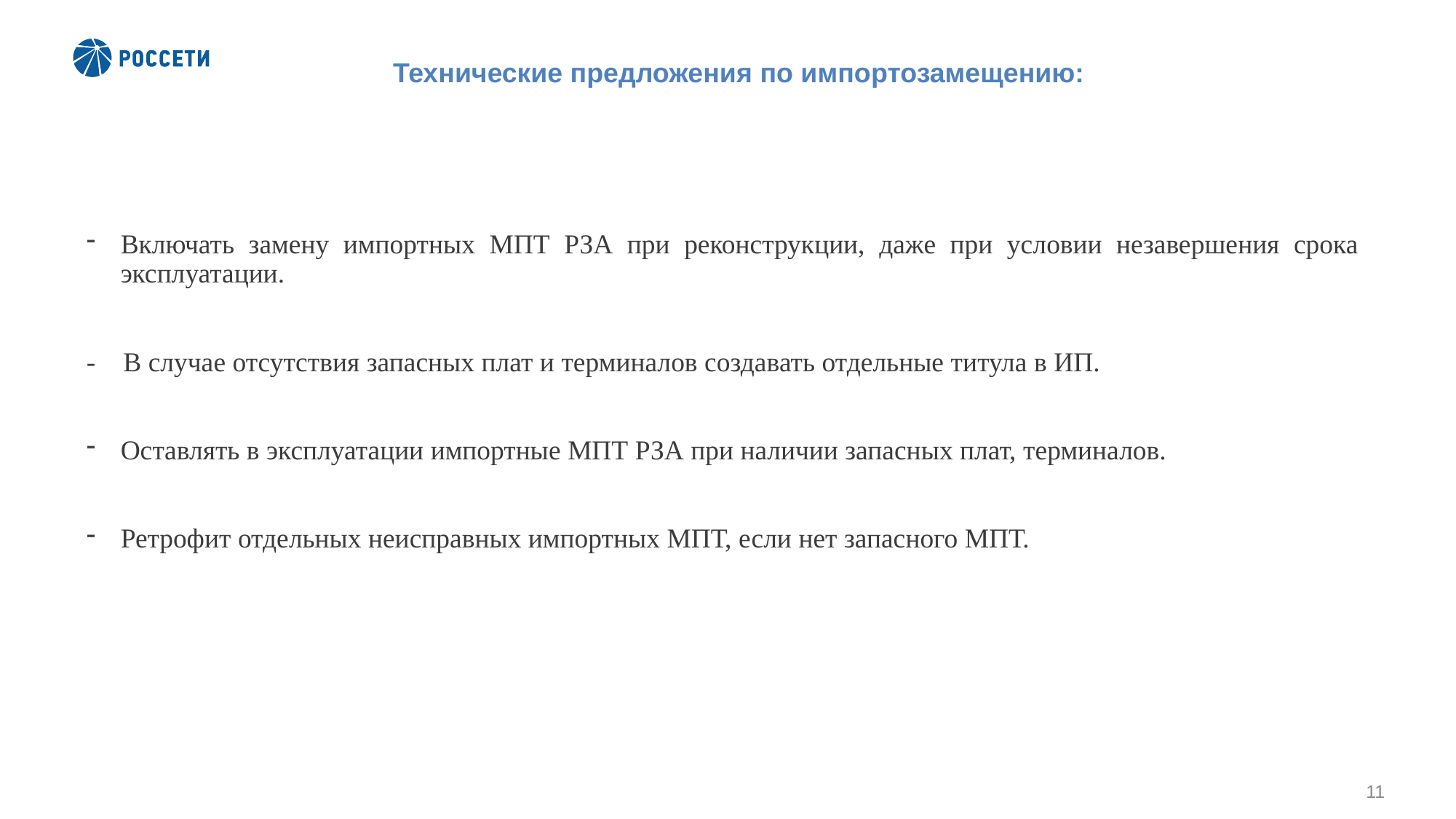

Технические предложения по импортозамещению:

Включать замену импортных МПТ РЗА при реконструкции, даже при условии незавершения срока эксплуатации.

-    В случае отсутствия запасных плат и терминалов создавать отдельные титула в ИП.

Оставлять в эксплуатации импортные МПТ РЗА при наличии запасных плат, терминалов.

Ретрофит отдельных неисправных импортных МПТ, если нет запасного МПТ.